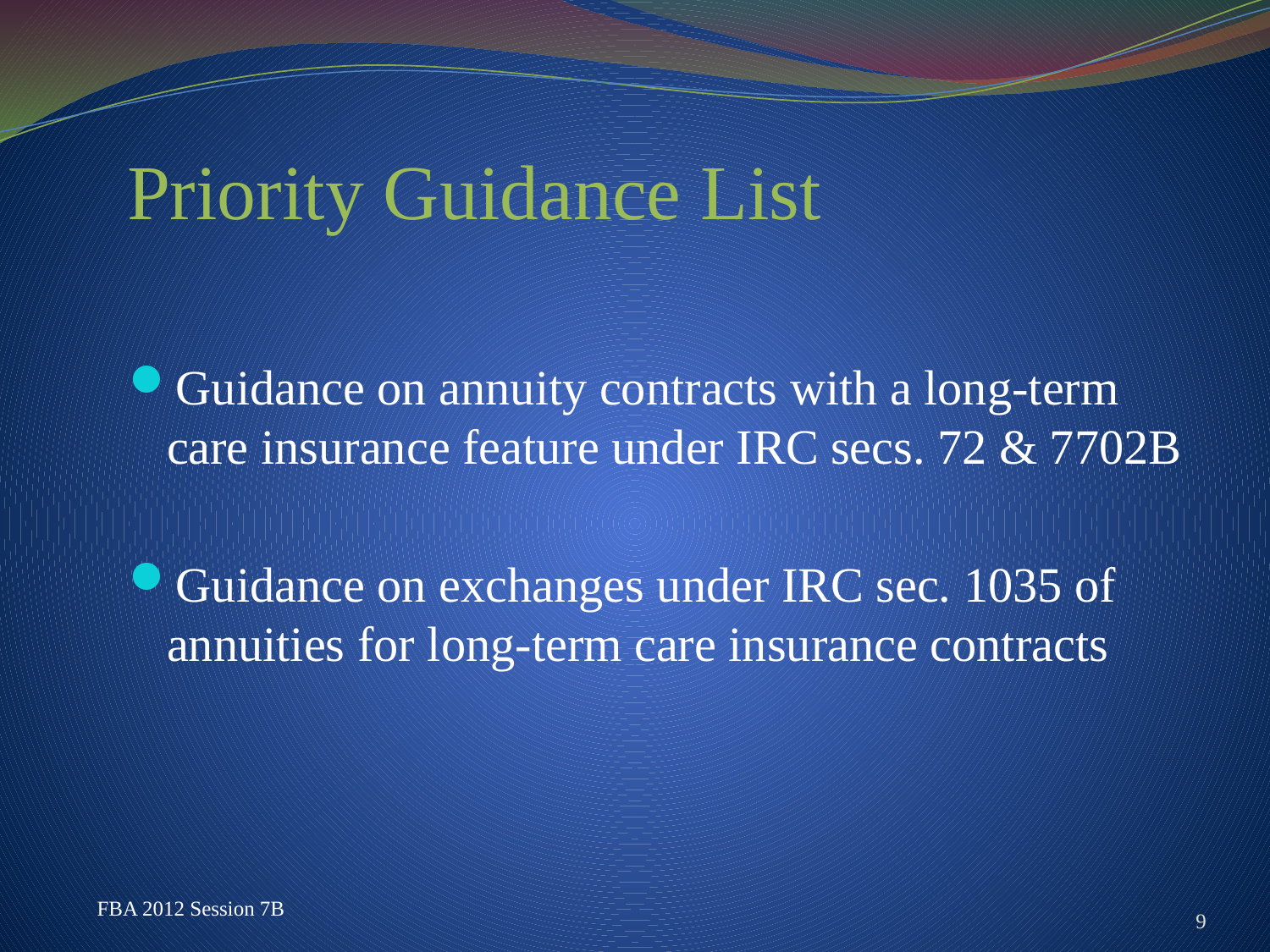

# Priority Guidance List
Guidance on annuity contracts with a long-term care insurance feature under IRC secs. 72 & 7702B

Guidance on exchanges under IRC sec. 1035 of annuities for long-term care insurance contracts

9
FBA 2012 Session 7B